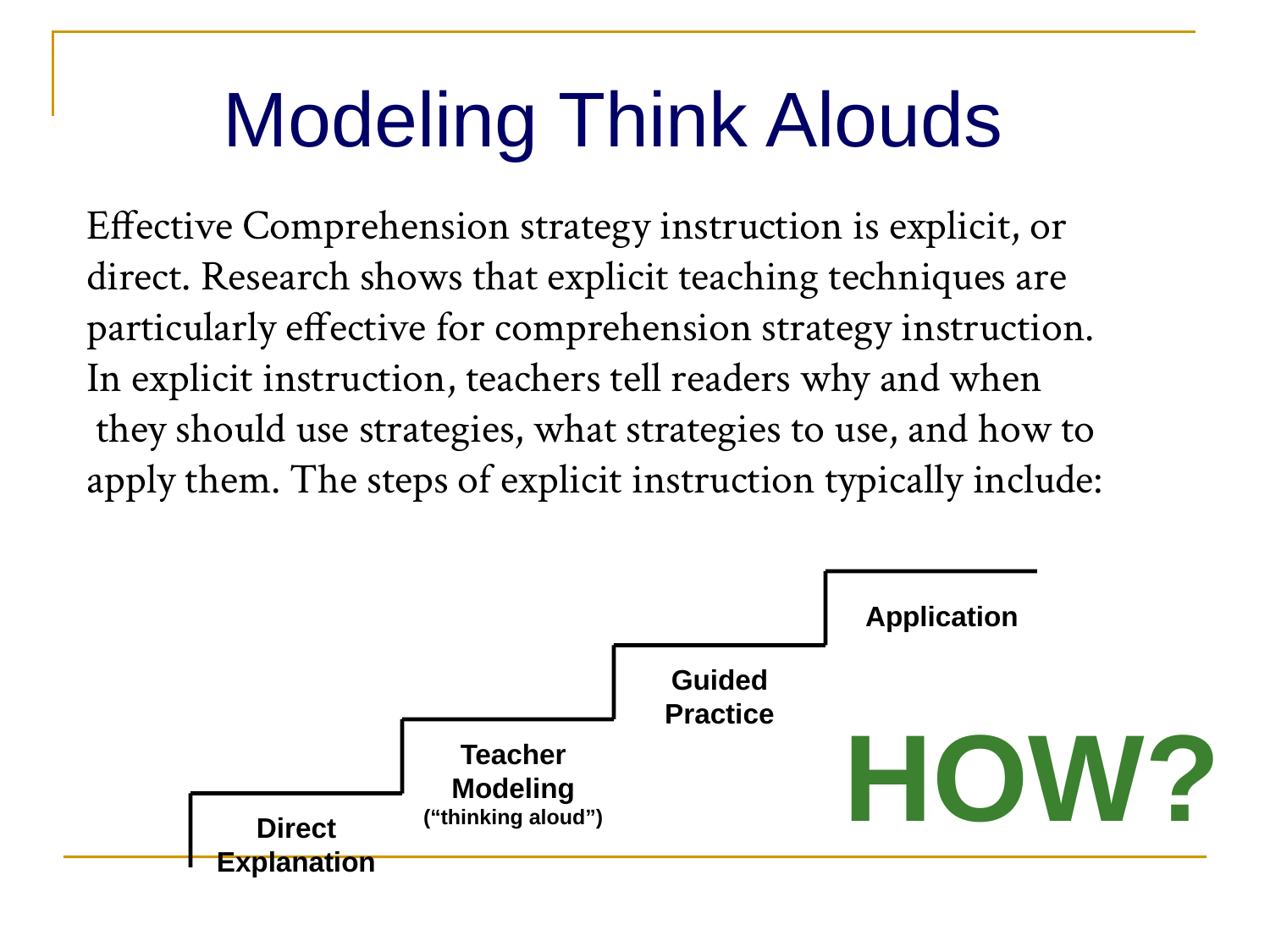

Modeling Think Alouds
# Effective Comprehension strategy instruction is explicit, or direct. Research shows that explicit teaching techniques are particularly effective for comprehension strategy instruction. In explicit instruction, teachers tell readers why and when they should use strategies, what strategies to use, and how to apply them. The steps of explicit instruction typically include:

Application

Guided Practice
HOW?

Teacher Modeling (“thinking aloud”)

Direct Explanation